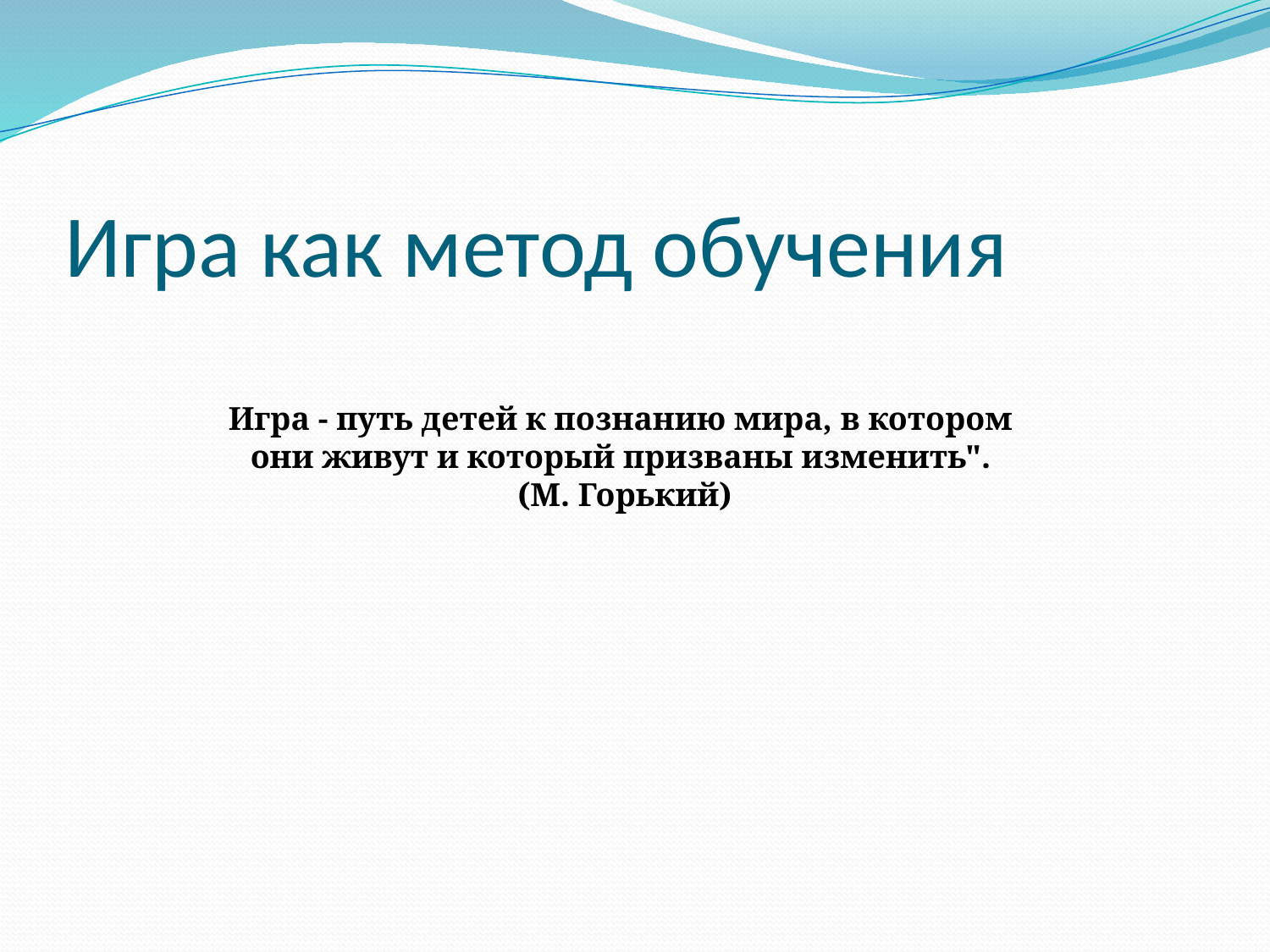

# Игра как метод обучения
Игра - путь детей к познанию мира, в котором 
они живут и который призваны изменить". 
(М. Горький)